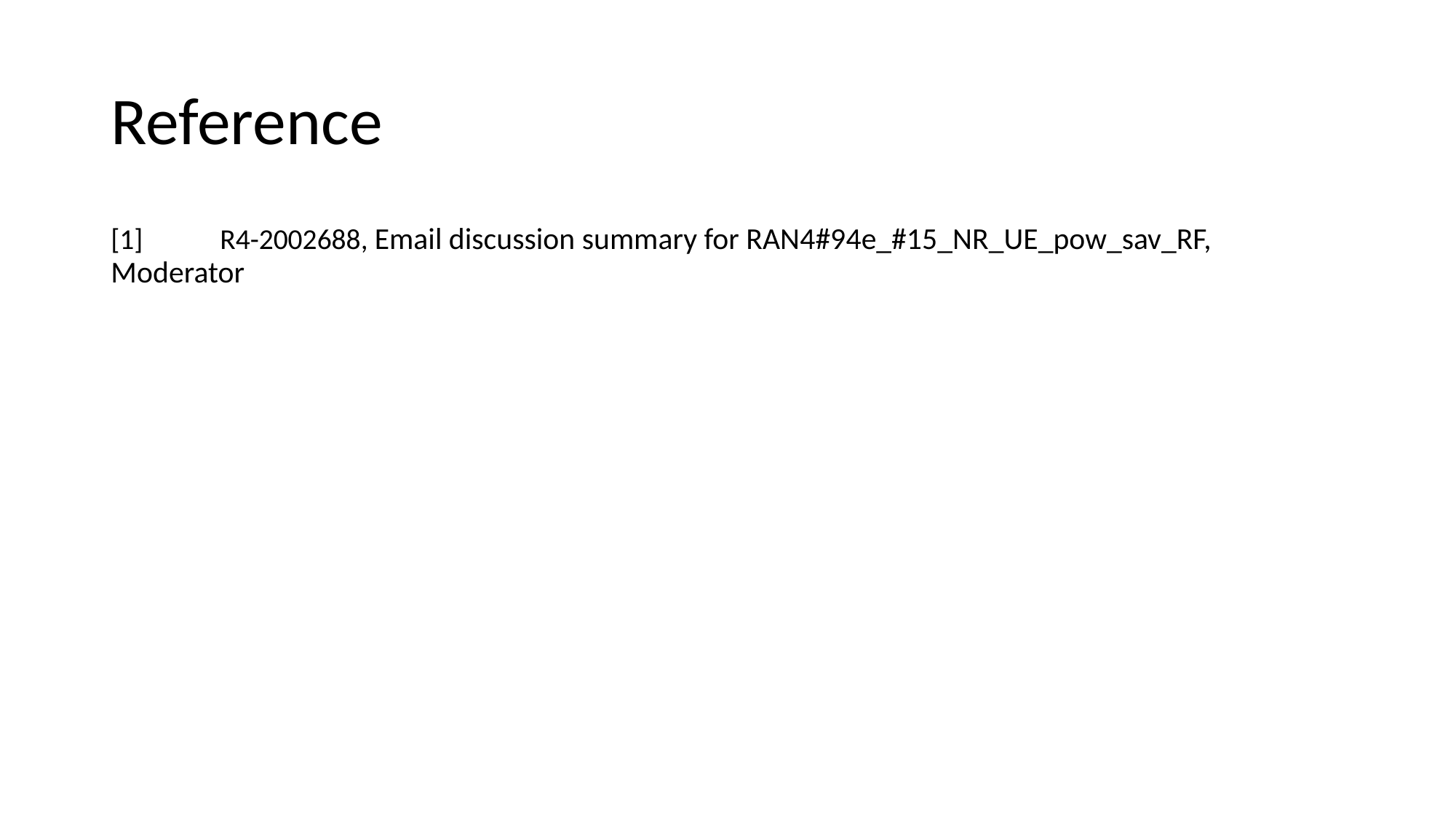

# Reference
[1]	R4-2002688, Email discussion summary for RAN4#94e_#15_NR_UE_pow_sav_RF, Moderator